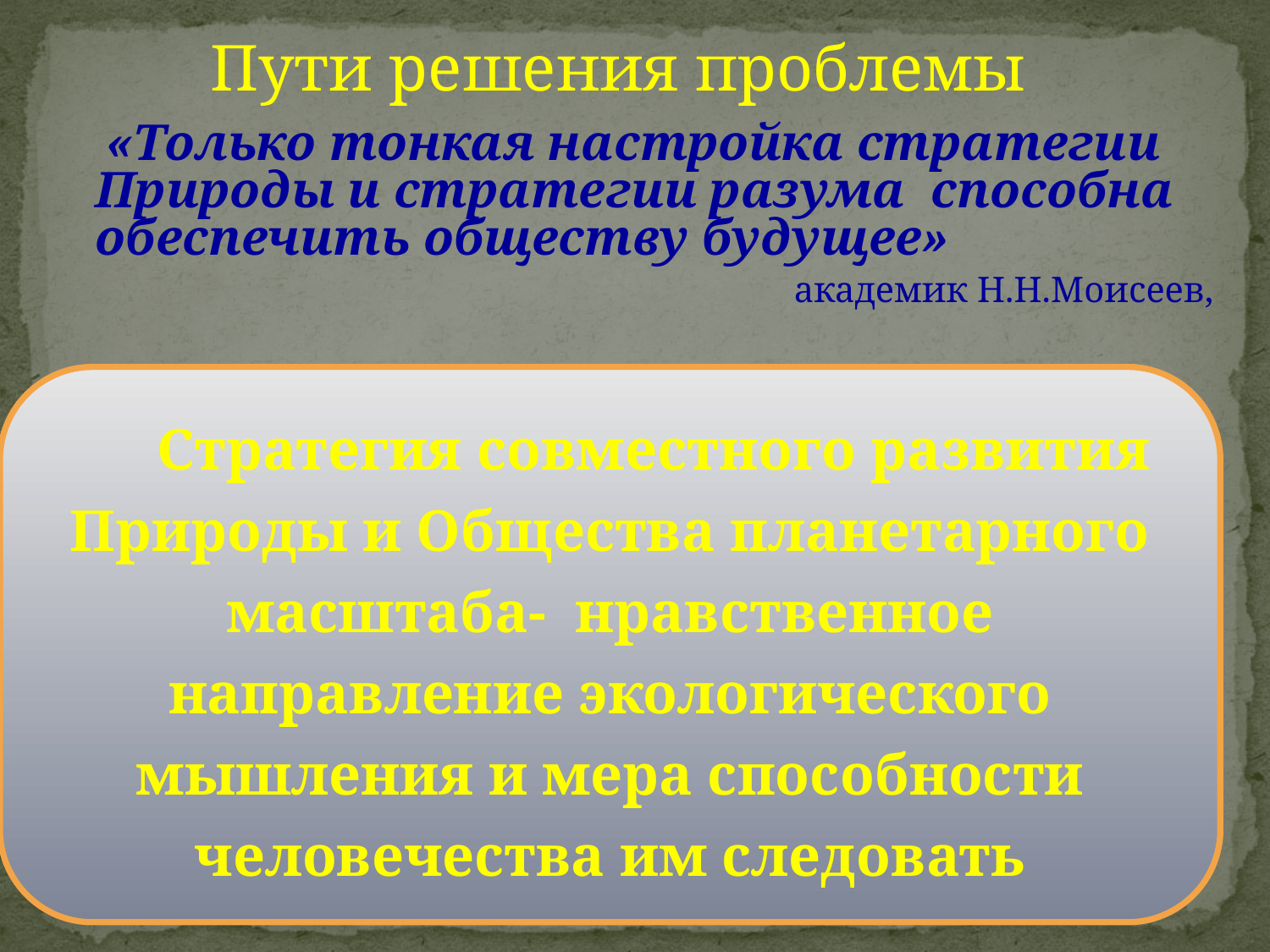

Пути решения проблемы
	 «Только тонкая настройка стратегии Природы и стратегии разума  способна обеспечить обществу будущее»
академик Н.Н.Моисеев,

	Стратегия совместного развития Природы и Общества планетарного масштаба-  нравственное направление экологического мышления и мера способности человечества следовать им.
      Стратегия совместного развития Природы и Общества планетарного масштаба-  нравственное направление экологического мышления и мера способности человечества им следовать